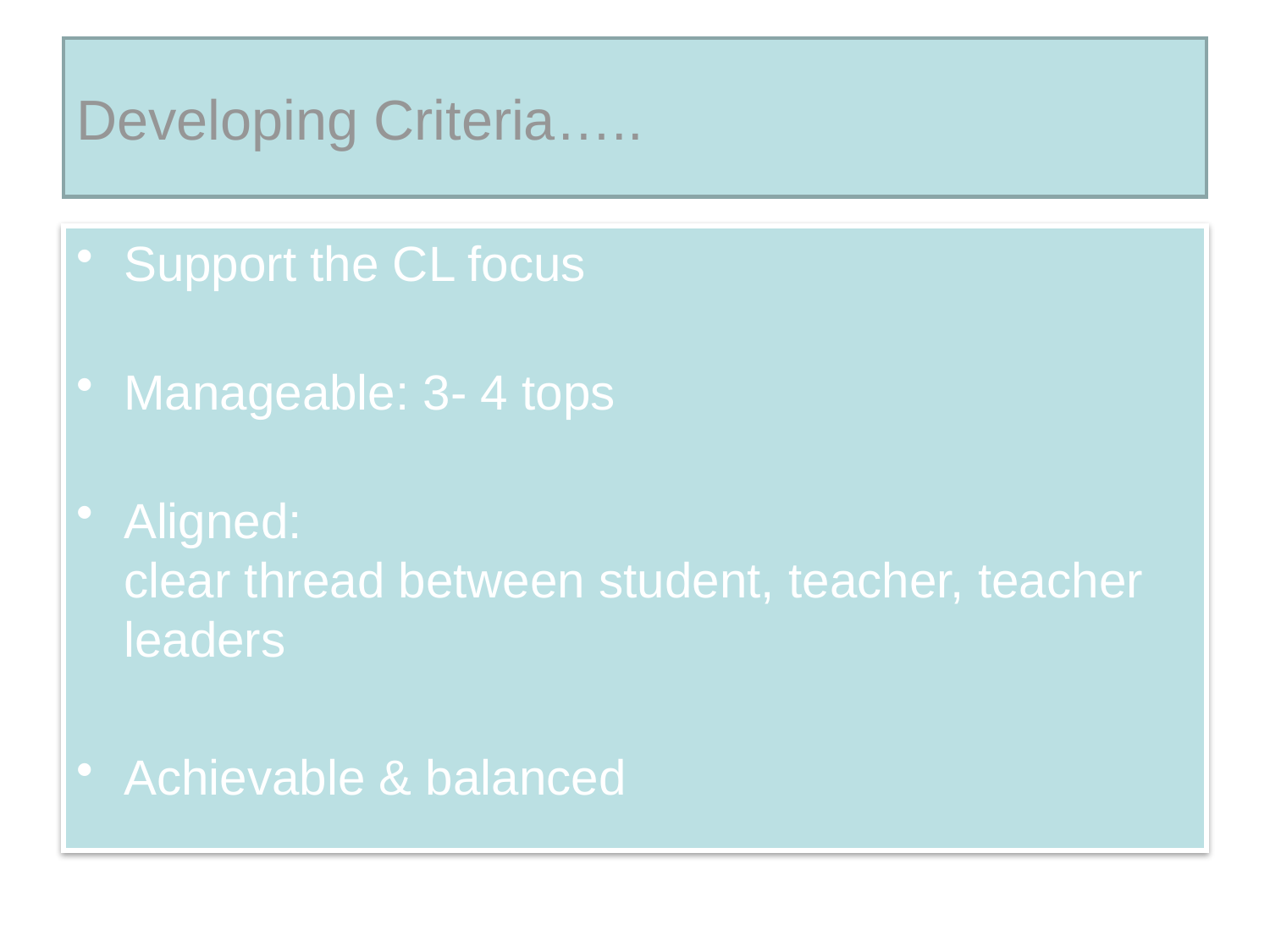

# Developing Criteria…..
Support the CL focus
Manageable: 3- 4 tops
Aligned:
clear thread between student, teacher, teacher leaders

Achievable & balanced